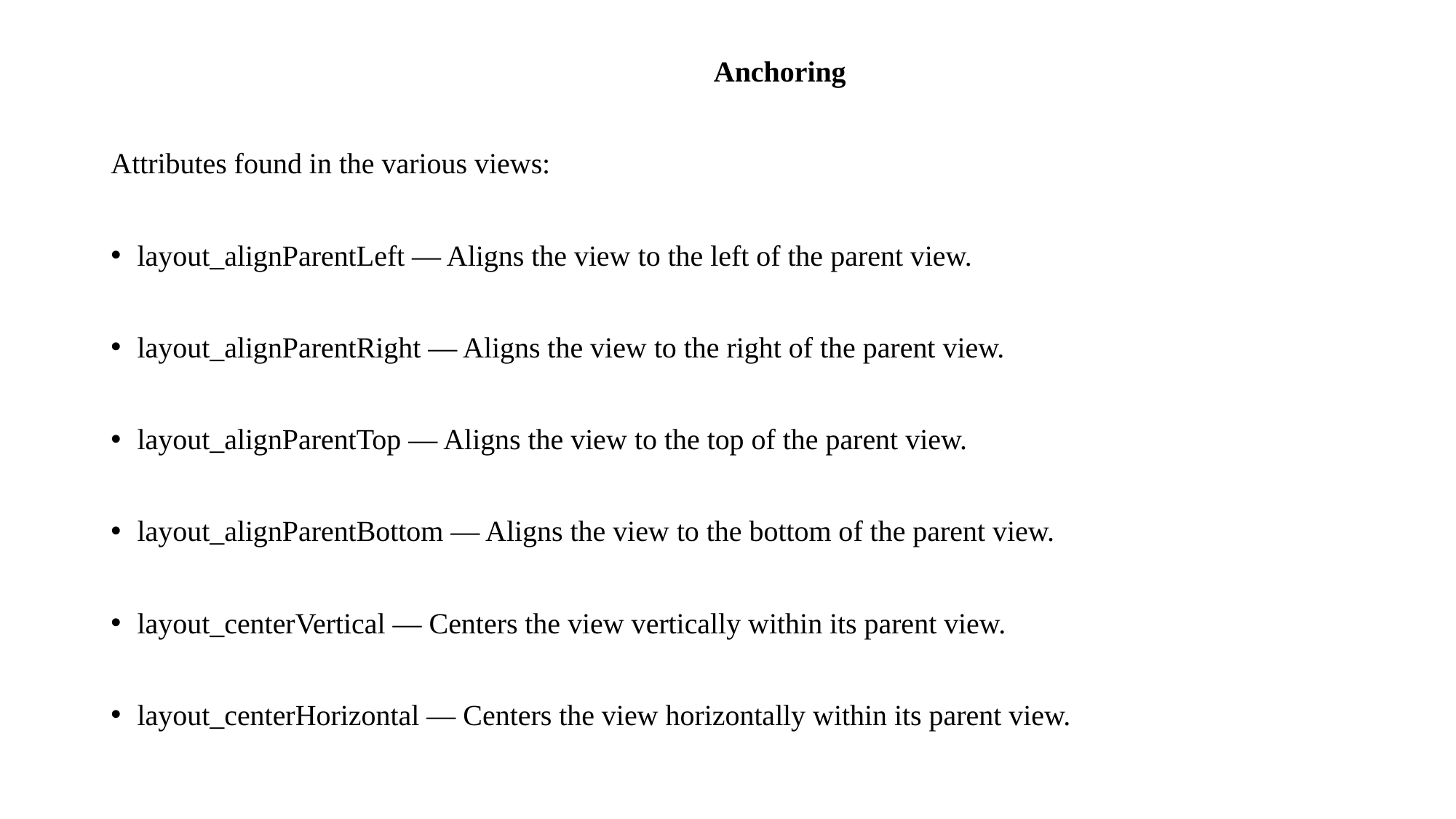

Anchoring

Attributes found in the various views:

layout_alignParentLeft — Aligns the view to the left of the parent view.

layout_alignParentRight — Aligns the view to the right of the parent view.

layout_alignParentTop — Aligns the view to the top of the parent view.

layout_alignParentBottom — Aligns the view to the bottom of the parent view.

layout_centerVertical — Centers the view vertically within its parent view.

layout_centerHorizontal — Centers the view horizontally within its parent view.